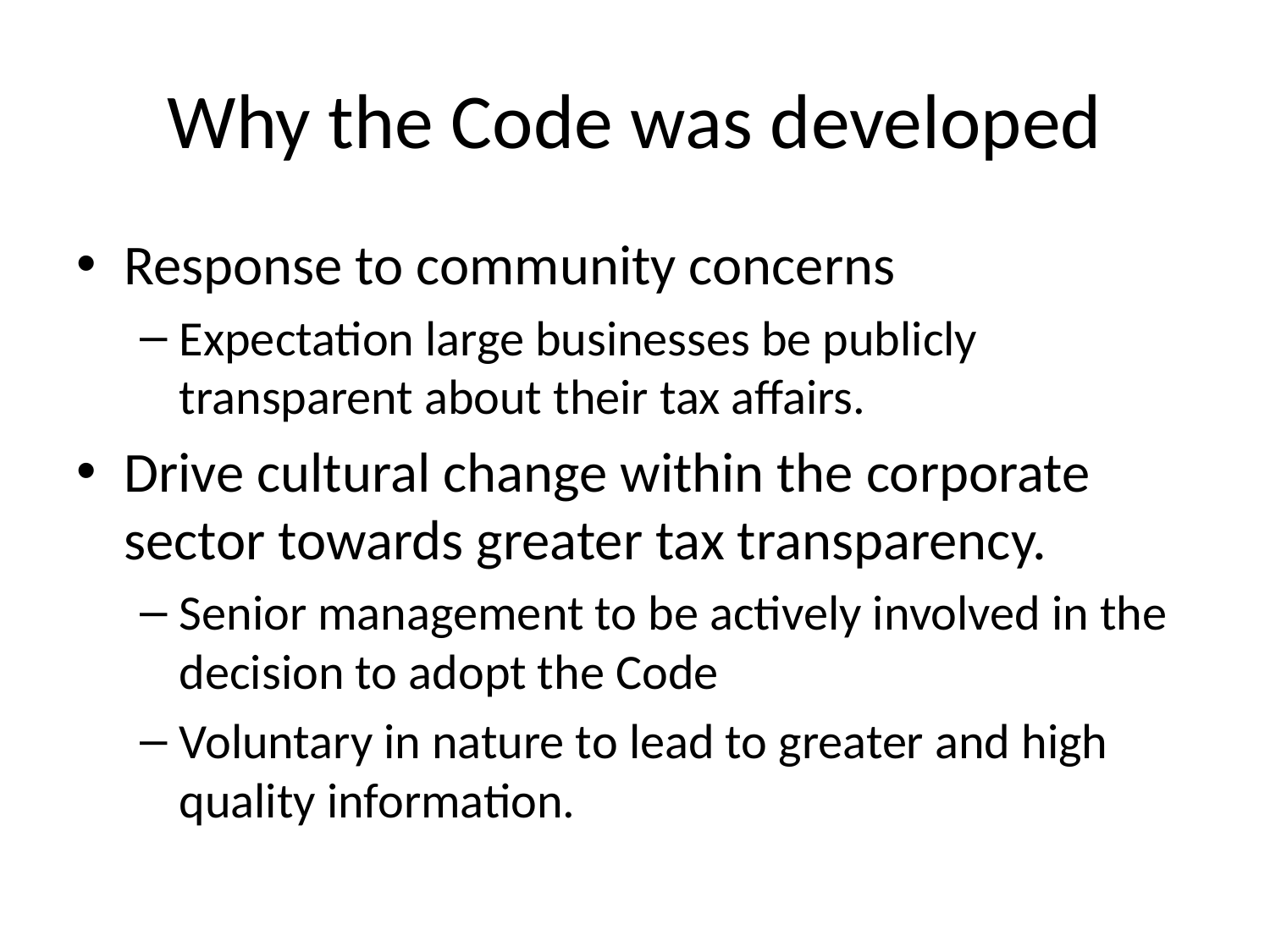

# Why the Code was developed
Response to community concerns
Expectation large businesses be publicly transparent about their tax affairs.
Drive cultural change within the corporate sector towards greater tax transparency.
Senior management to be actively involved in the decision to adopt the Code
Voluntary in nature to lead to greater and high quality information.